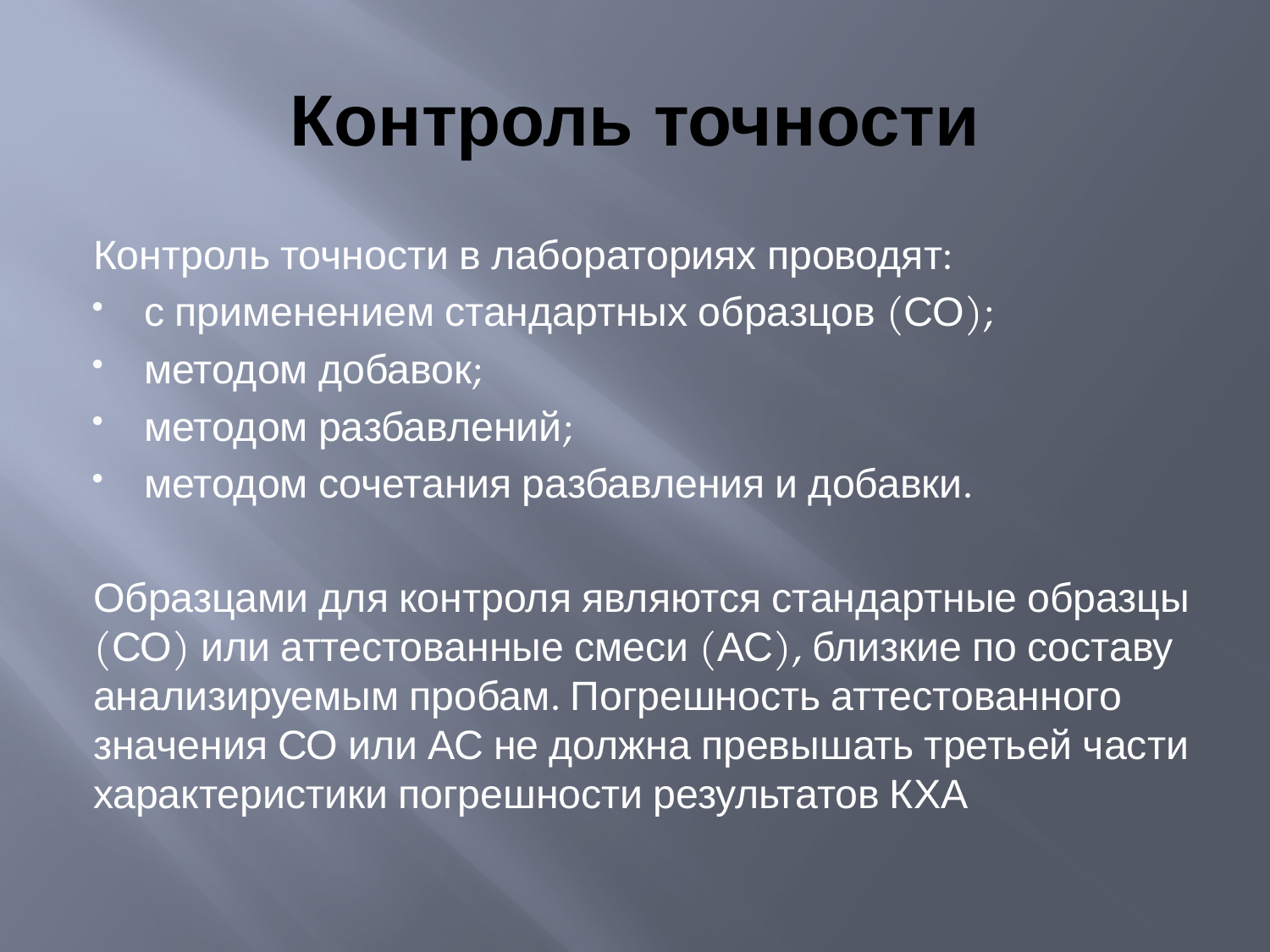

# Контроль точности
Контроль точности в лабораториях проводят:
с применением стандартных образцов (СО);
методом добавок;
методом разбавлений;
методом сочетания разбавления и добавки.

Образцами для контроля являются стандартные образцы (СО) или аттестованные смеси (АС), близкие по составу анализируемым пробам. Погрешность аттестованного значения СО или АС не должна превышать третьей части характеристики погрешности результатов КХА